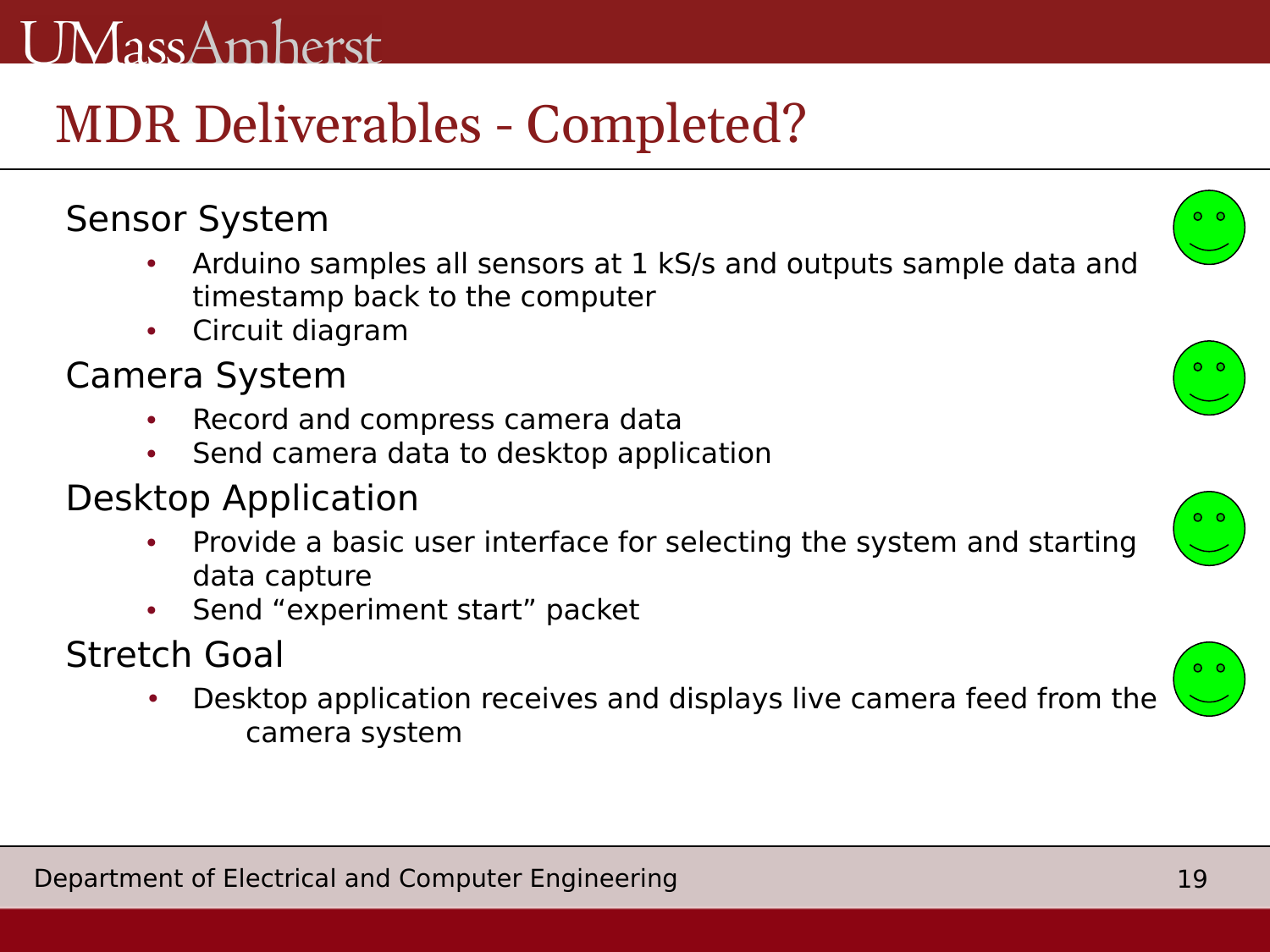

# MDR Deliverables - Completed?
Sensor System
Arduino samples all sensors at 1 kS/s and outputs sample data and timestamp back to the computer
Circuit diagram
Camera System
Record and compress camera data
Send camera data to desktop application
Desktop Application
Provide a basic user interface for selecting the system and starting data capture
Send “experiment start” packet
Stretch Goal
Desktop application receives and displays live camera feed from the        camera system